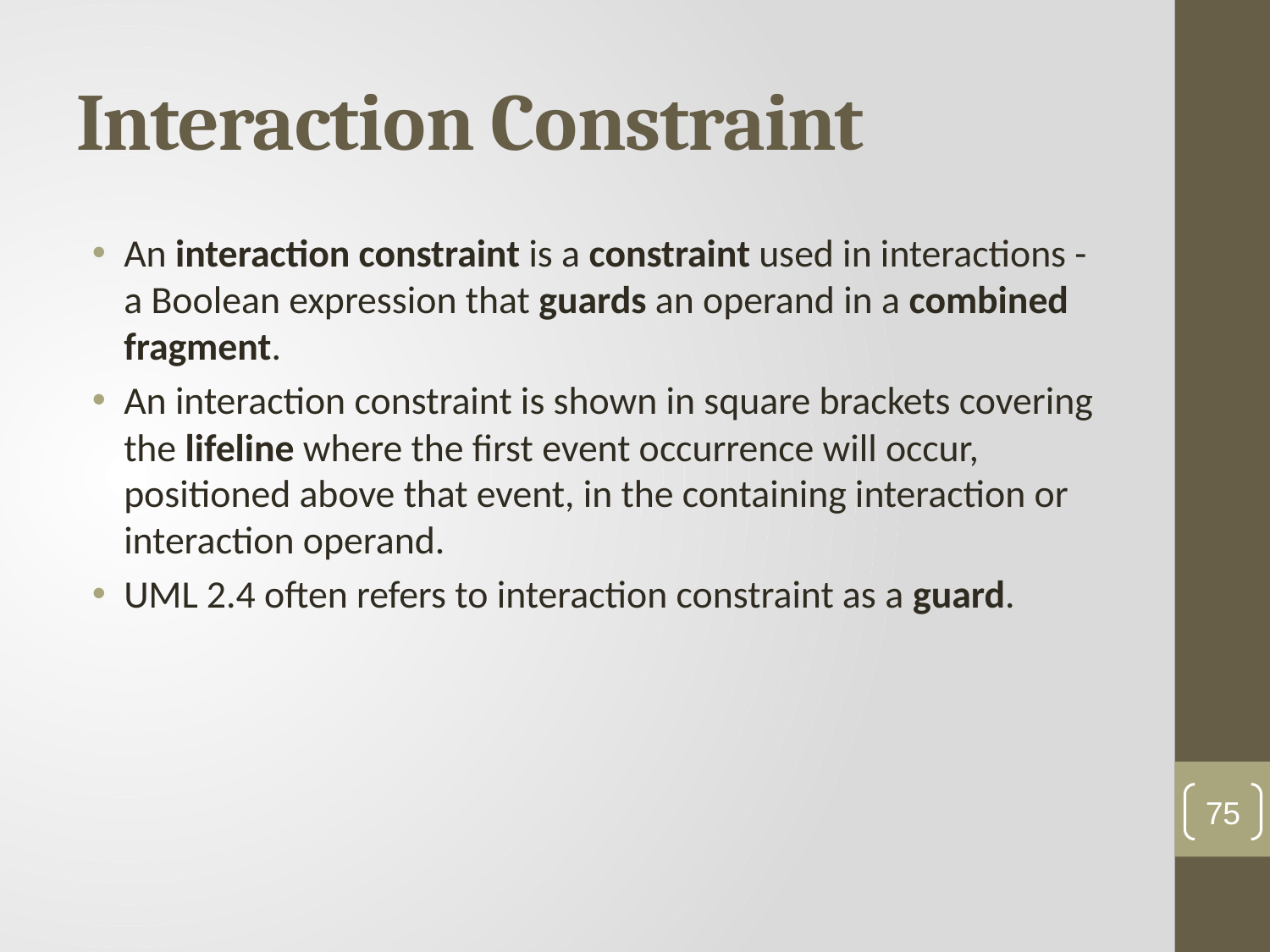

# Interaction Constraint
An interaction constraint is a constraint used in interactions - a Boolean expression that guards an operand in a combined fragment.
An interaction constraint is shown in square brackets covering the lifeline where the first event occurrence will occur, positioned above that event, in the containing interaction or interaction operand.
UML 2.4 often refers to interaction constraint as a guard.
75